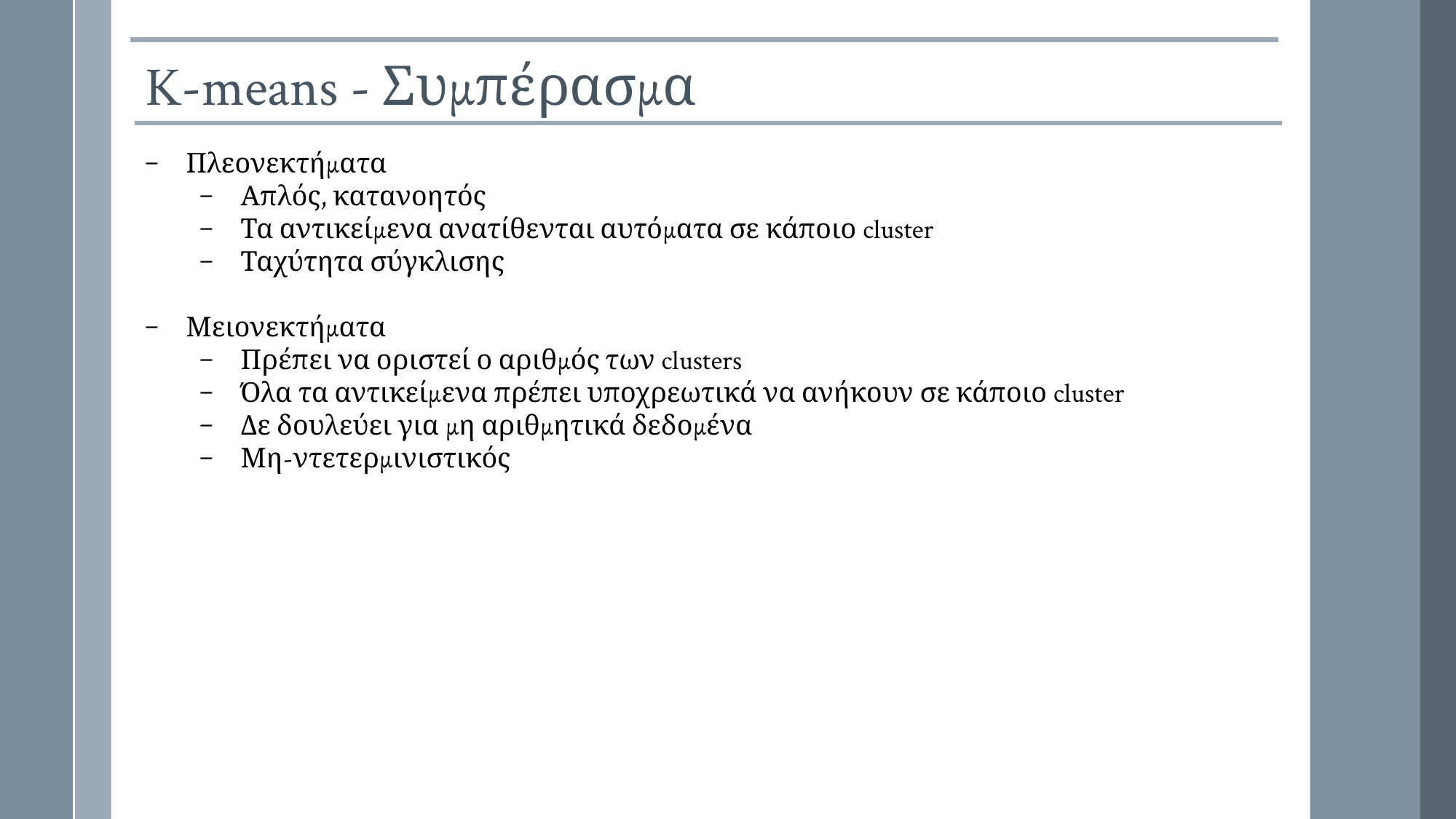

K-means - Συμπέρασμα
Πλεονεκτήματα
Απλός, κατανοητός
Τα αντικείμενα ανατίθενται αυτόματα σε κάποιο cluster
Ταχύτητα σύγκλισης

Μειονεκτήματα
Πρέπει να οριστεί ο αριθμός των clusters
Όλα τα αντικείμενα πρέπει υποχρεωτικά να ανήκουν σε κάποιο cluster
Δε δουλεύει για μη αριθμητικά δεδομένα
Μη-ντετερμινιστικός